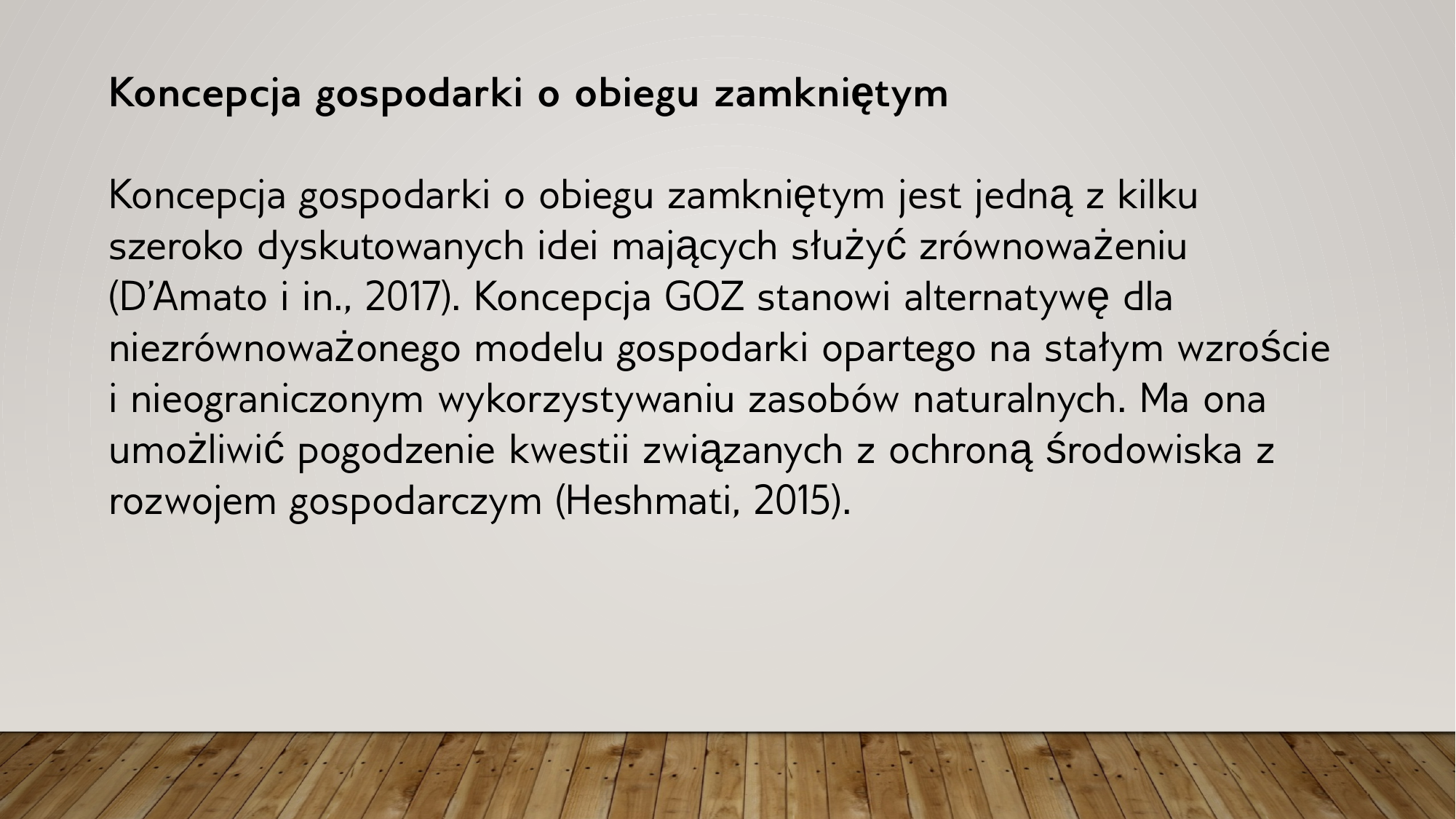

Koncepcja gospodarki o obiegu zamkniętym

Koncepcja gospodarki o obiegu zamkniętym jest jedną z kilku szeroko dyskutowanych idei mających służyć zrównoważeniu (D’Amato i in., 2017). Koncepcja GOZ stanowi alternatywę dla niezrównoważonego modelu gospodarki opartego na stałym wzroście i nieograniczonym wykorzystywaniu zasobów naturalnych. Ma ona umożliwić pogodzenie kwestii związanych z ochroną środowiska z rozwojem gospodarczym (Heshmati, 2015).